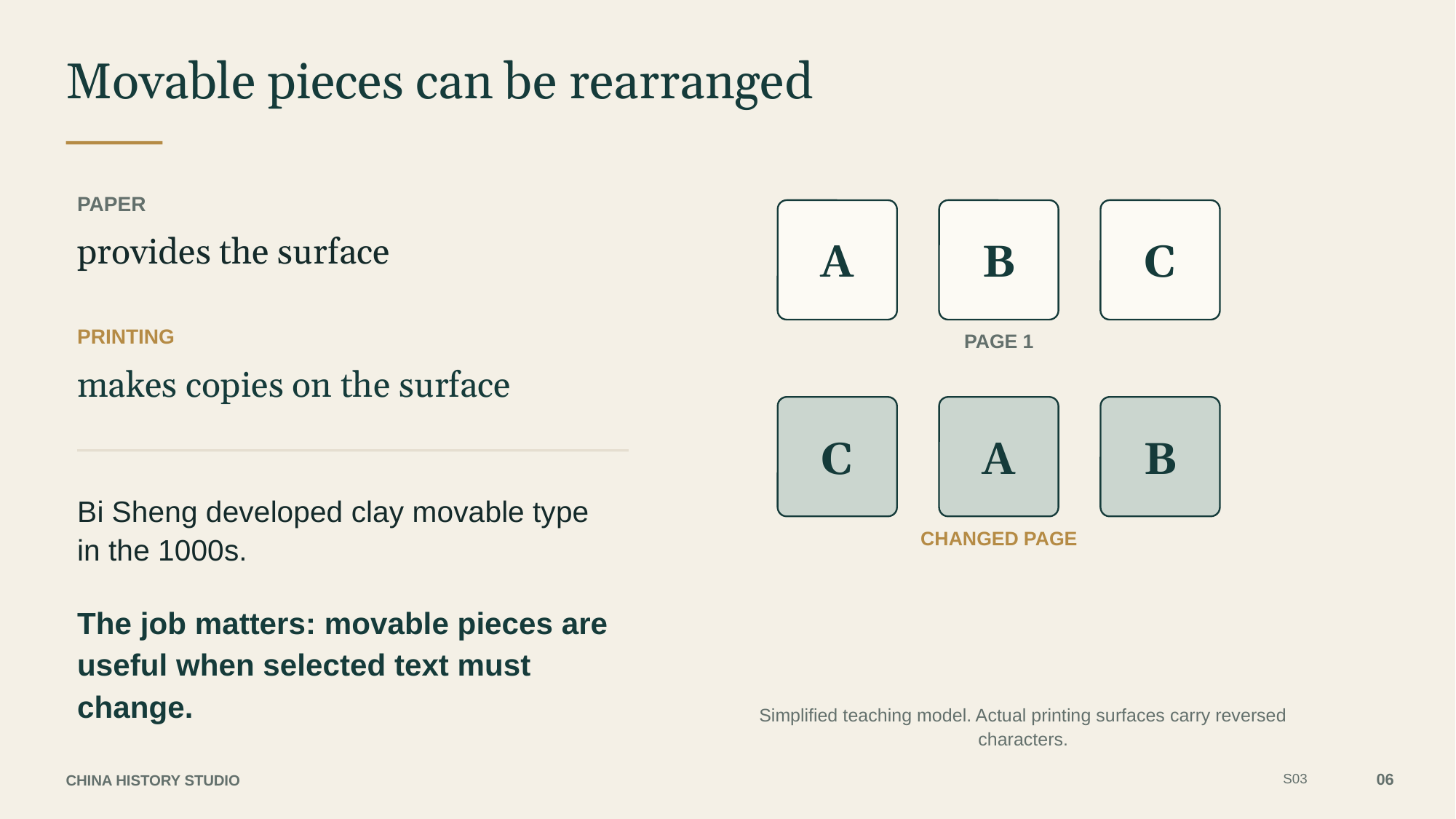

Movable pieces can be rearranged

PAPER

provides the surface
A
B
C
PRINTING
PAGE 1
makes copies on the surface

C
A
B

Bi Sheng developed clay movable type in the 1000s.
CHANGED PAGE
The job matters: movable pieces are useful when selected text must change.
Simplified teaching model. Actual printing surfaces carry reversed characters.
06
S03
CHINA HISTORY STUDIO